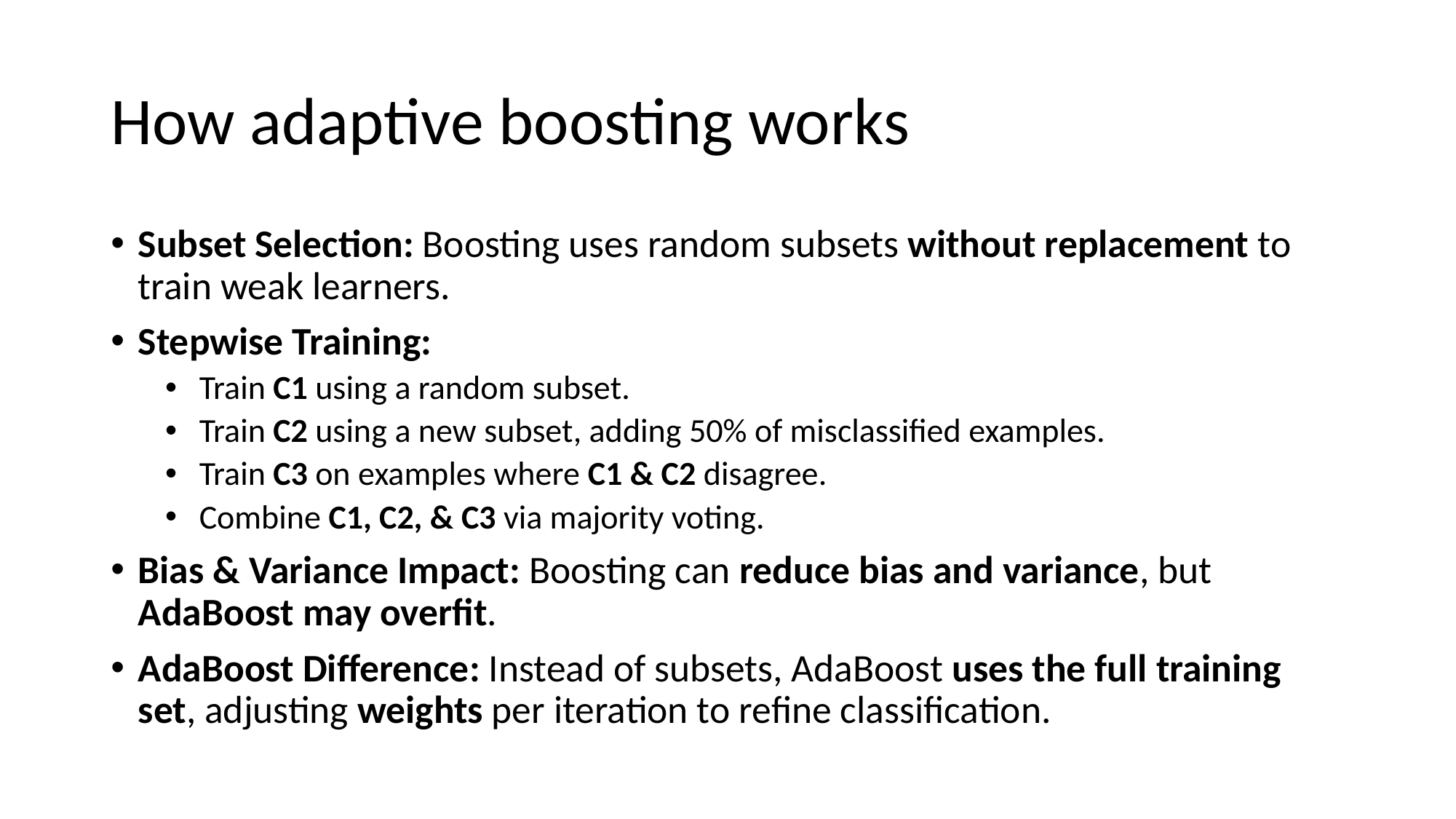

# How adaptive boosting works
Subset Selection: Boosting uses random subsets without replacement to train weak learners.
Stepwise Training:
Train C1 using a random subset.
Train C2 using a new subset, adding 50% of misclassified examples.
Train C3 on examples where C1 & C2 disagree.
Combine C1, C2, & C3 via majority voting.
Bias & Variance Impact: Boosting can reduce bias and variance, but AdaBoost may overfit.
AdaBoost Difference: Instead of subsets, AdaBoost uses the full training set, adjusting weights per iteration to refine classification.